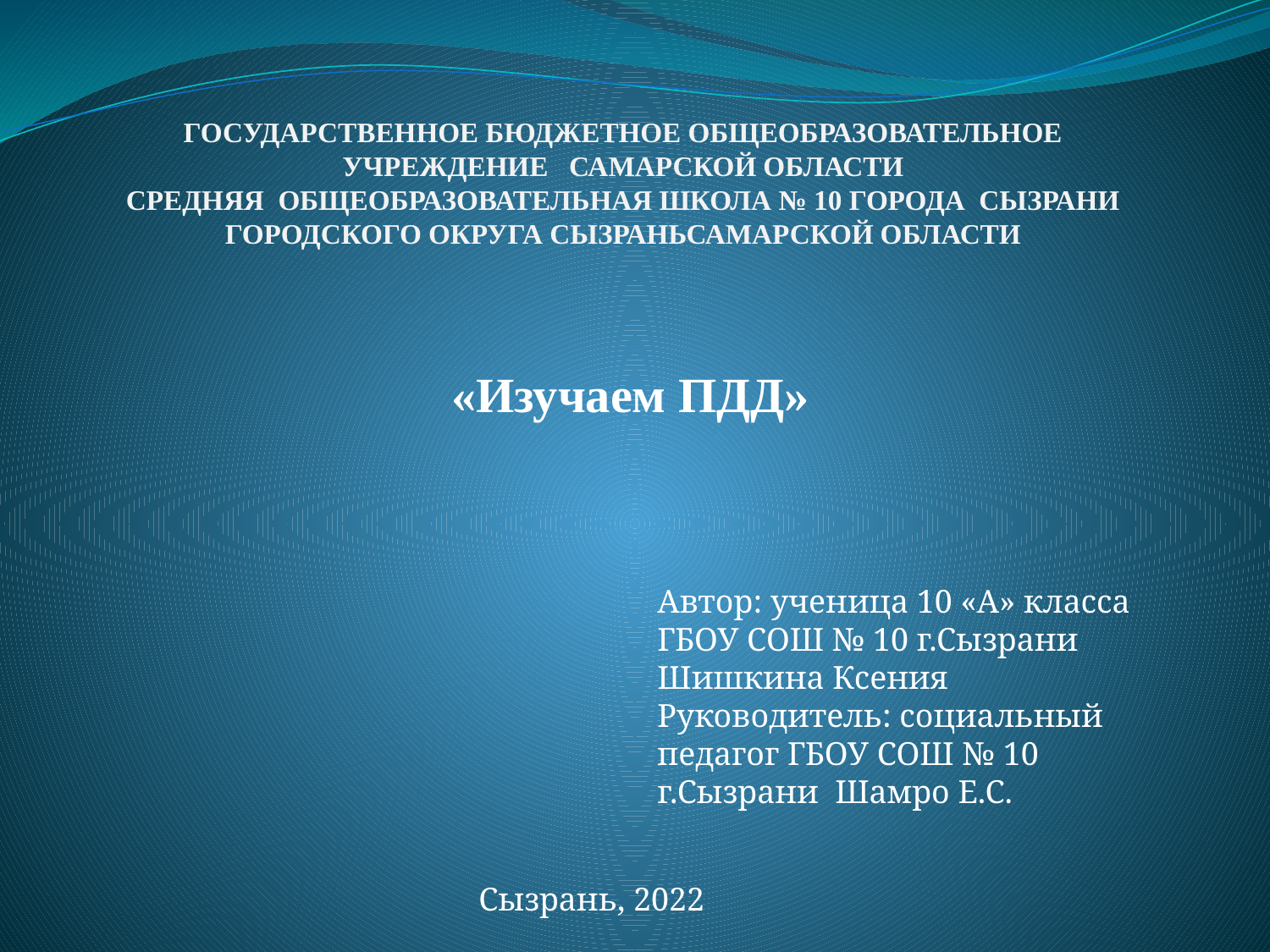

# ГОСУДАРСТВЕННОЕ БЮДЖЕТНОЕ ОБЩЕОБРАЗОВАТЕЛЬНОЕ УЧРЕЖДЕНИЕ   САМАРСКОЙ ОБЛАСТИ СРЕДНЯЯ  ОБЩЕОБРАЗОВАТЕЛЬНАЯ ШКОЛА № 10 ГОРОДА  СЫЗРАНИ ГОРОДСКОГО ОКРУГА СЫЗРАНЬСАМАРСКОЙ ОБЛАСТИ
«Изучаем ПДД»
Автор: ученица 10 «А» класса
ГБОУ СОШ № 10 г.Сызрани
Шишкина Ксения
Руководитель: социальный педагог ГБОУ СОШ № 10 г.Сызрани  Шамро Е.С.
Сызрань, 2022